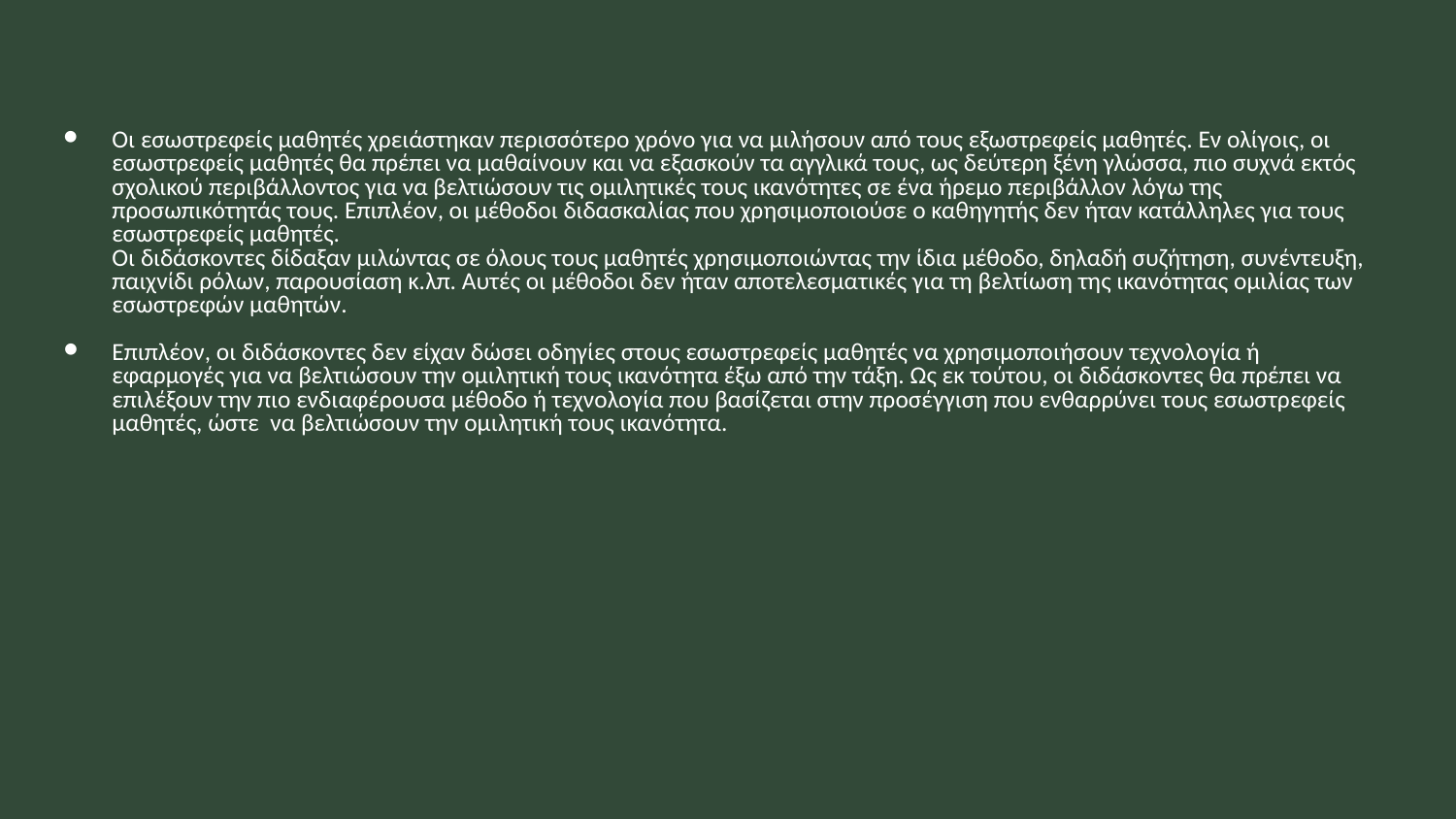

Οι εσωστρεφείς μαθητές χρειάστηκαν περισσότερο χρόνο για να μιλήσουν από τους εξωστρεφείς μαθητές. Εν ολίγοις, οι εσωστρεφείς μαθητές θα πρέπει να μαθαίνουν και να εξασκούν τα αγγλικά τους, ως δεύτερη ξένη γλώσσα, πιο συχνά εκτός σχολικού περιβάλλοντος για να βελτιώσουν τις ομιλητικές τους ικανότητες σε ένα ήρεμο περιβάλλον λόγω της προσωπικότητάς τους. Επιπλέον, οι μέθοδοι διδασκαλίας που χρησιμοποιούσε ο καθηγητής δεν ήταν κατάλληλες για τους εσωστρεφείς μαθητές.
Οι διδάσκοντες δίδαξαν μιλώντας σε όλους τους μαθητές χρησιμοποιώντας την ίδια μέθοδο, δηλαδή συζήτηση, συνέντευξη, παιχνίδι ρόλων, παρουσίαση κ.λπ. Αυτές οι μέθοδοι δεν ήταν αποτελεσματικές για τη βελτίωση της ικανότητας ομιλίας των εσωστρεφών μαθητών.

Επιπλέον, οι διδάσκοντες δεν είχαν δώσει οδηγίες στους εσωστρεφείς μαθητές να χρησιμοποιήσουν τεχνολογία ή εφαρμογές για να βελτιώσουν την ομιλητική τους ικανότητα έξω από την τάξη. Ως εκ τούτου, οι διδάσκοντες θα πρέπει να επιλέξουν την πιο ενδιαφέρουσα μέθοδο ή τεχνολογία που βασίζεται στην προσέγγιση που ενθαρρύνει τους εσωστρεφείς μαθητές, ώστε  να βελτιώσουν την ομιλητική τους ικανότητα.